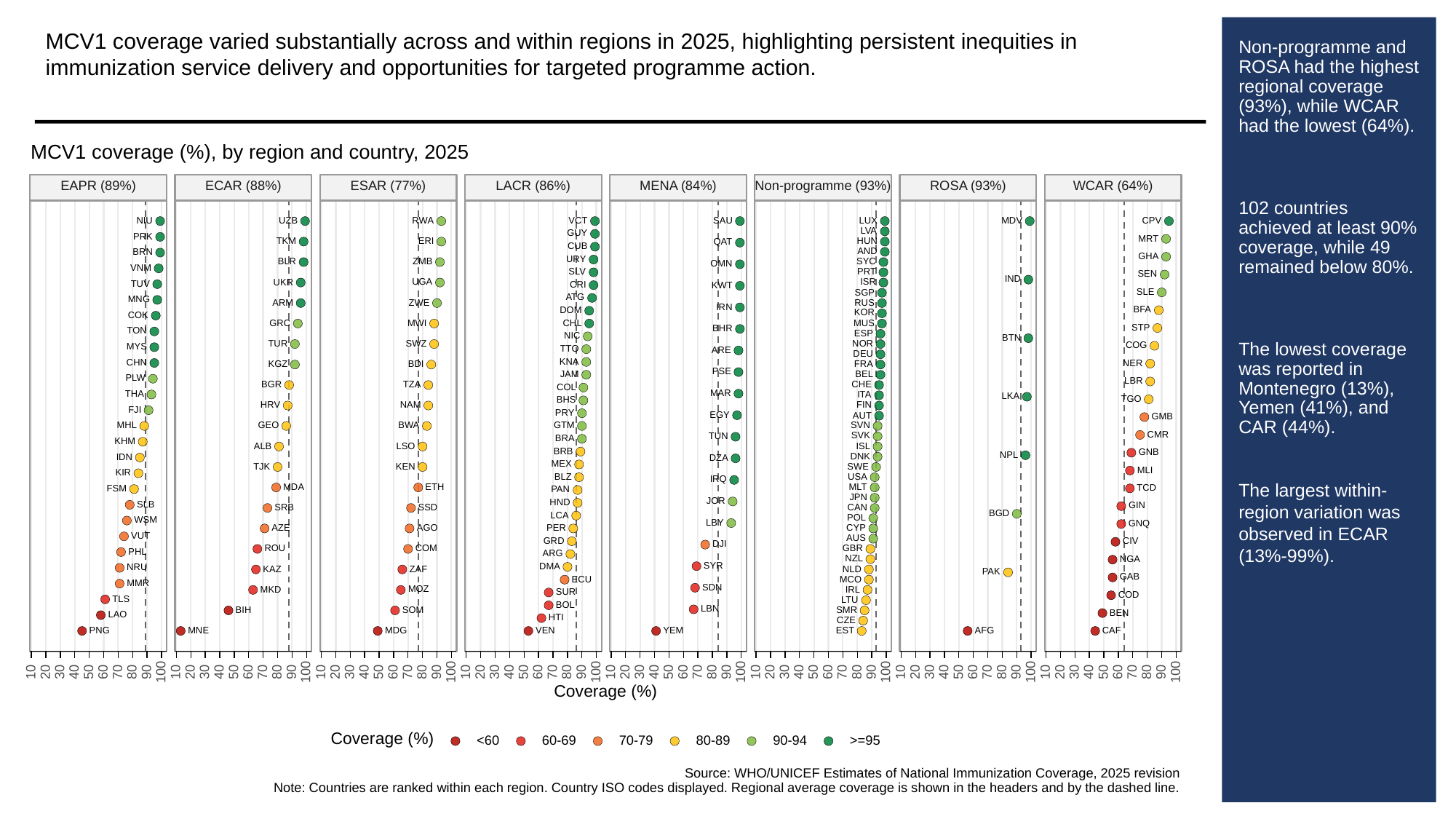

MCV1 coverage varied substantially across and within regions in 2025, highlighting persistent inequities in immunization service delivery and opportunities for targeted programme action.
# Non-programme and ROSA had the highest regional coverage (93%), while WCAR had the lowest (64%).

102 countries achieved at least 90% coverage, while 49 remained below 80%.

The lowest coverage was reported in Montenegro (13%), Yemen (41%), and CAR (44%).

The largest within-region variation was observed in ECAR (13%-99%).

MCV1 coverage (%), by region and country, 2025

ROSA (93%)
EAPR (89%)
ECAR (88%)
ESAR (77%)
LACR (86%)
MENA (84%)
Non-programme (93%)
WCAR (64%)

VCT
SAU
CPV
NIU
UZB
LUX
RWA
MDV

LVA

GUY

PRK

MRT

HUN

TKM
ERI
QAT

CUB

AND
BRN

GHA

URY

SYC
BLR
ZMB

OMN

VNM

SLV
PRT

SEN

IND

UGA
ISR
UKR

TUV

CRI
KWT

SLE
SGP

ATG

MNG

RUS
ARM
ZWE

IRN

BFA
DOM

KOR

COK

GRC
CHL
MUS
MWI

STP

BHR

TON

ESP

NIC

BTN

NOR
SWZ
TUR

COG

MYS

TTO

ARE

DEU

KNA

CHN

NER
KGZ
BDI
FRA

PSE

JAM
BEL

PLW

LBR

BGR
CHE
TZA

COL

MAR

THA
ITA

LKA

TGO

BHS

HRV
NAM
FIN

FJI

PRY

EGY
AUT

GMB

GEO
GTM
SVN
MHL
BWA

CMR

SVK
TUN

BRA

KHM

LSO
ISL
ALB

BRB
GNB

NPL

DNK

IDN
DZA

MEX

SWE
TJK
KEN

MLI

KIR

USA
BLZ

IRQ

MDA
ETH
MLT

TCD
FSM

PAN

JPN

JOR

HND

SLB

GIN

SRB
SSD
CAN

BGD

LCA

POL

WSM

LBY
GNQ

AGO
CYP
AZE
PER

VUT

AUS

GRD
CIV

DJI

ROU
COM
GBR

PHL

ARG

NZL
NGA

SYR

DMA
NRU

KAZ
ZAF
NLD

PAK

GAB

MCO
ECU

MMR

SDN

MOZ
MKD
IRL

SUR

COD

TLS
LTU

BOL

LBN
SOM
SMR
BIH

BEN

LAO

HTI

CZE

PNG
MDG
EST
AFG
CAF
MNE
VEN
YEM

30
30
30
30
30
30
30
30
10
20
40
50
60
70
80
90
100
10
20
40
50
60
70
80
90
100
10
20
40
50
60
70
80
90
100
10
20
40
50
60
70
80
90
100
10
20
40
50
60
70
80
90
100
10
20
40
50
60
70
80
90
100
10
20
40
50
60
70
80
90
100
10
20
40
50
60
70
80
90
100
Coverage (%)
Coverage (%)
<60
60-69
70-79
80-89
90-94
>=95

Source: WHO/UNICEF Estimates of National Immunization Coverage, 2025 revision
Note: Countries are ranked within each region. Country ISO codes displayed. Regional average coverage is shown in the headers and by the dashed line.